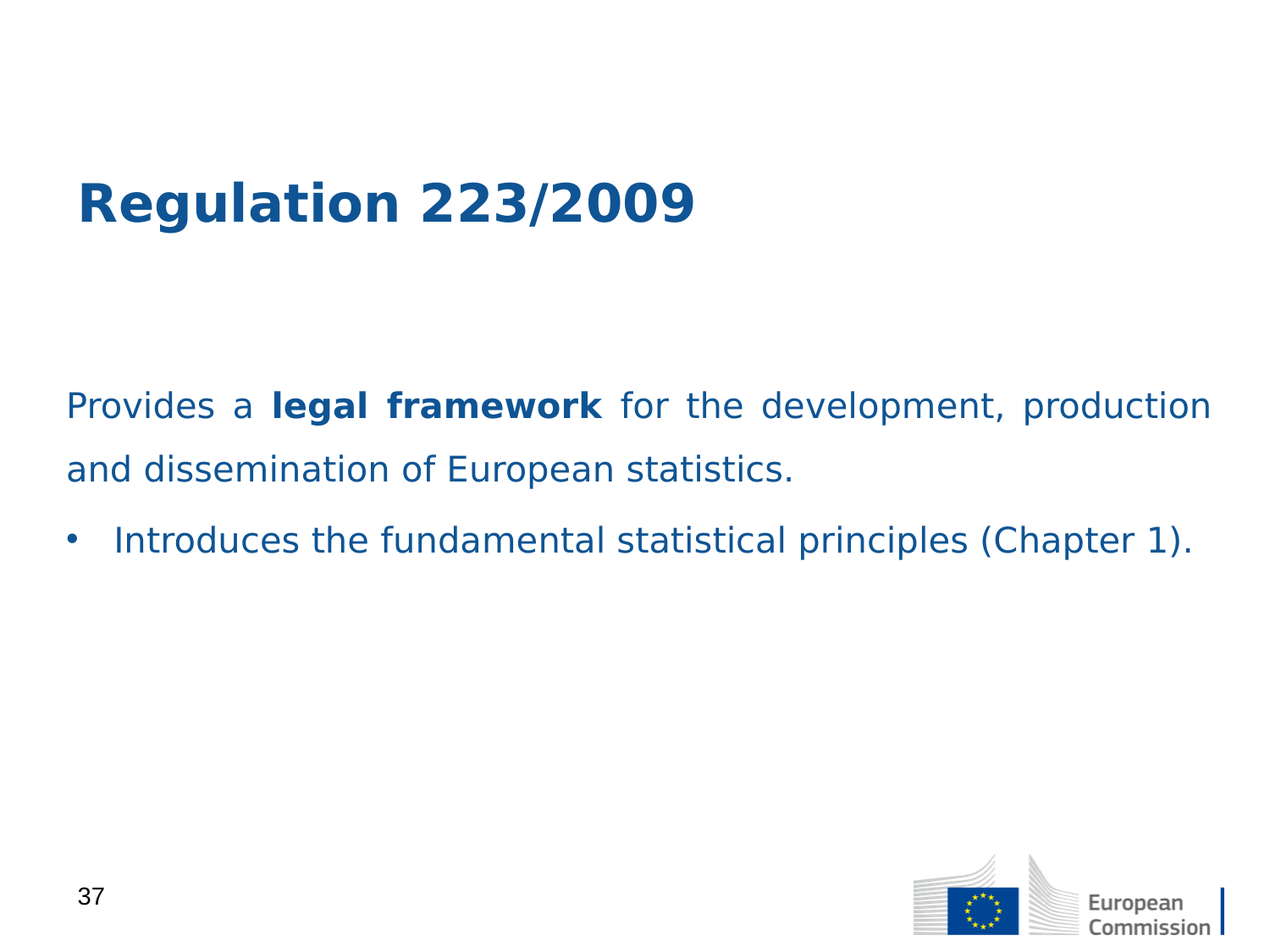

# Regulation 223/2009
Provides a legal framework for the development, production and dissemination of European statistics.
Introduces the fundamental statistical principles (Chapter 1).

37